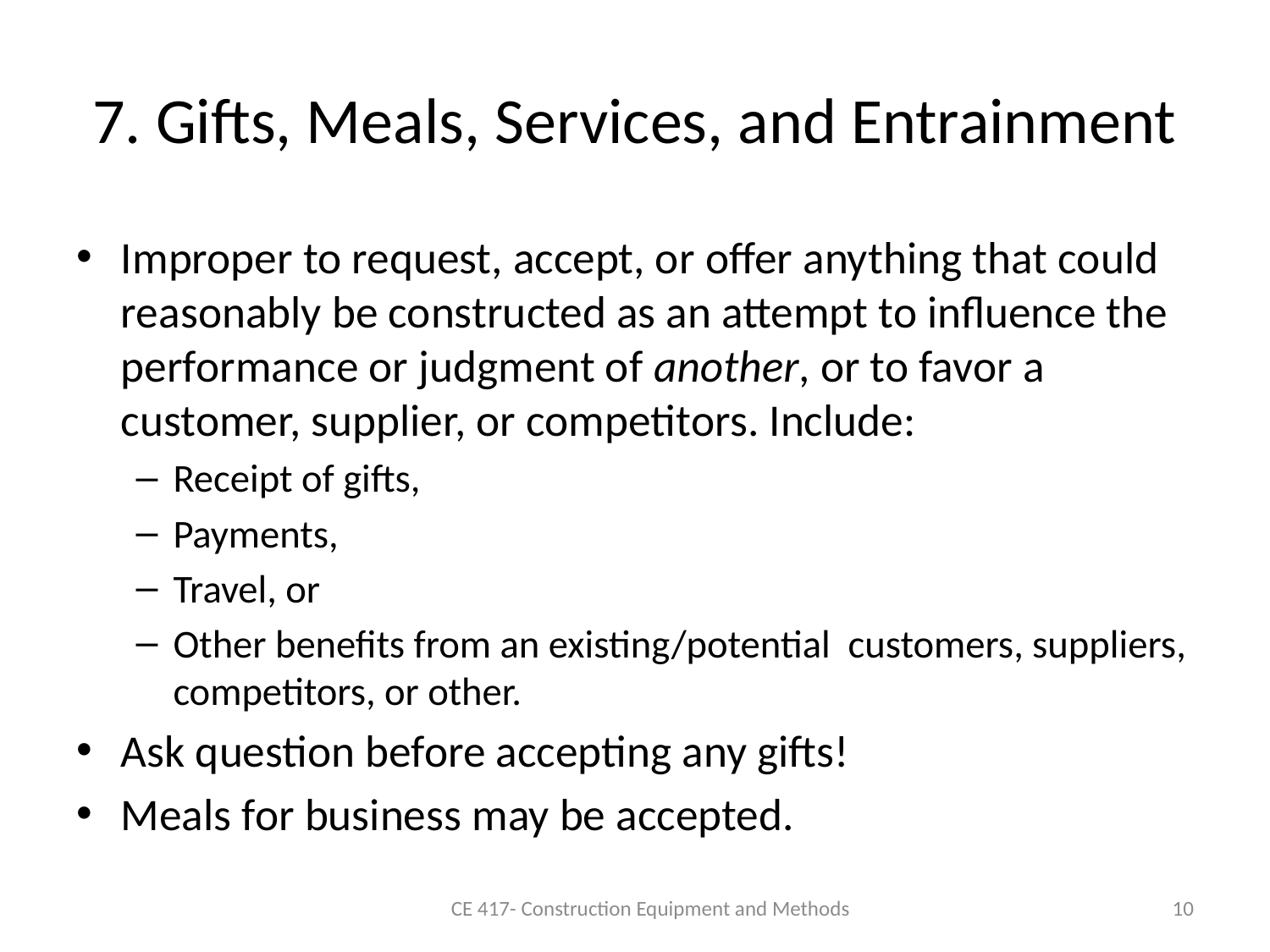

# 7. Gifts, Meals, Services, and Entrainment
Improper to request, accept, or offer anything that could reasonably be constructed as an attempt to influence the performance or judgment of another, or to favor a customer, supplier, or competitors. Include:
Receipt of gifts,
Payments,
Travel, or
Other benefits from an existing/potential  customers, suppliers, competitors, or other.
Ask question before accepting any gifts!
Meals for business may be accepted.
CE 417- Construction Equipment and Methods
10